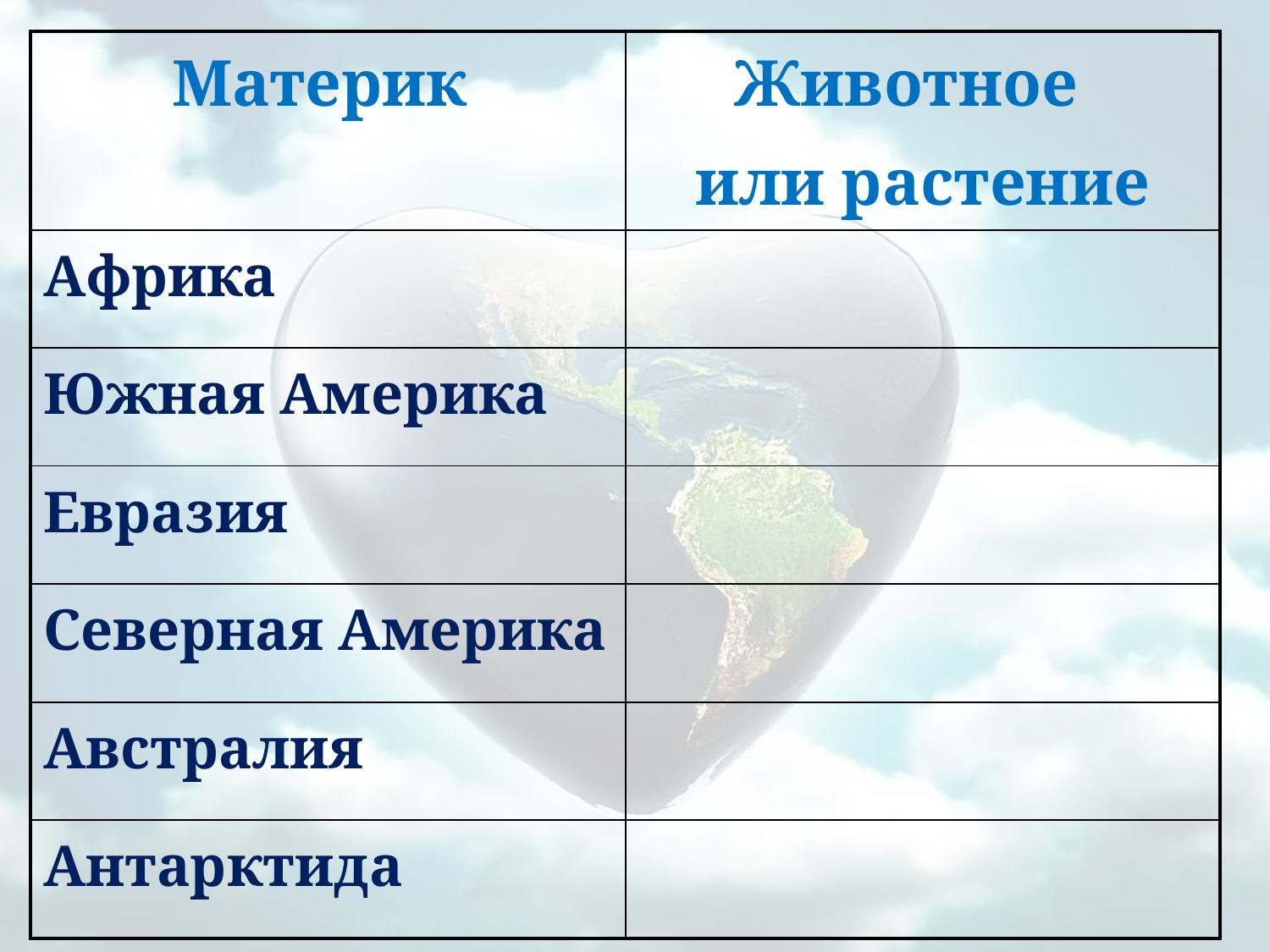

| Материк | Животное или растение |
| --- | --- |
| Африка |  |
| Южная Америка |  |
| Евразия |  |
| Северная Америка |  |
| Австралия |  |
| Антарктида |  |